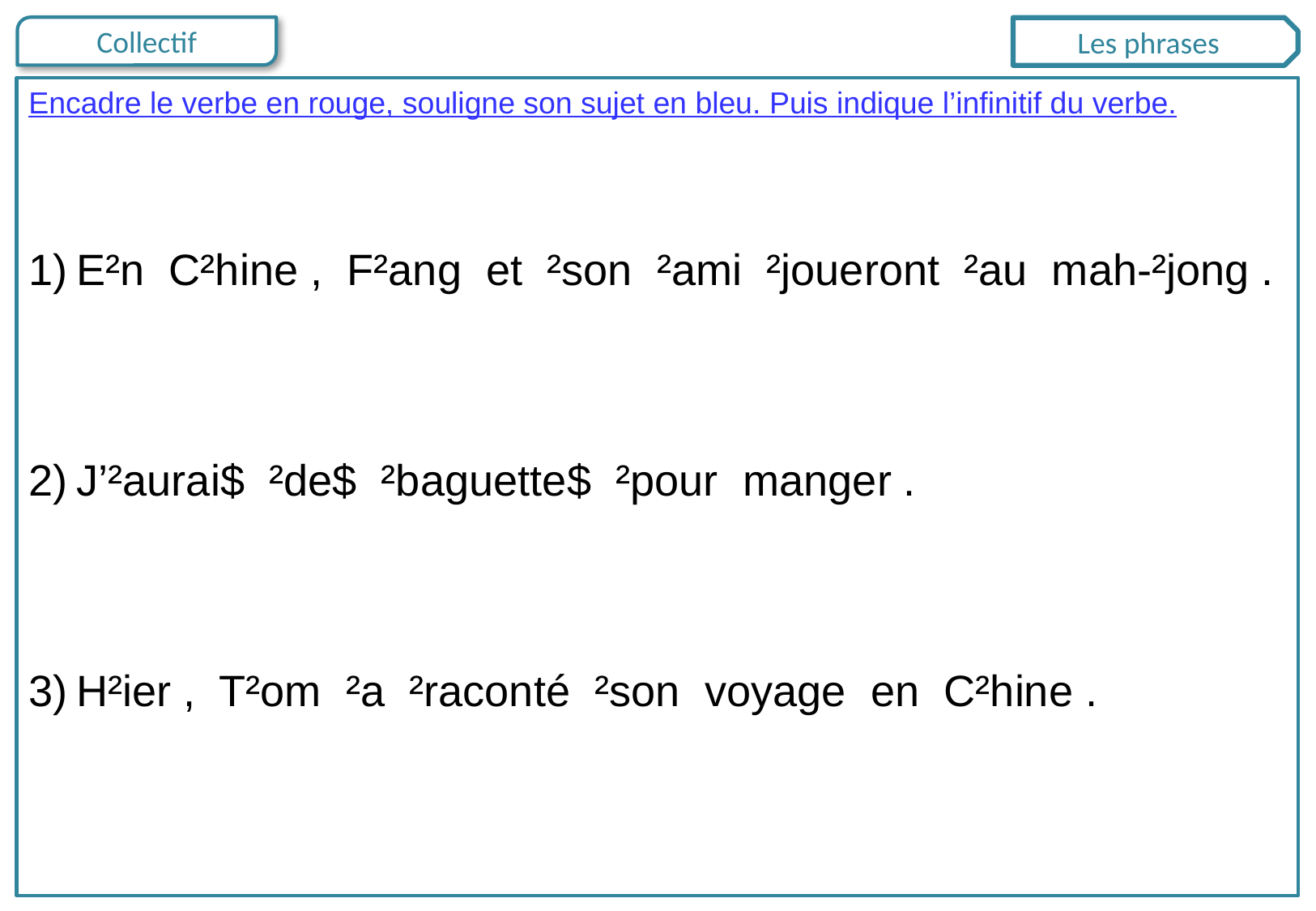

Les phrases
Encadre le verbe en rouge, souligne son sujet en bleu. Puis indique l’infinitif du verbe.
E²n  C²hine ,  F²ang  et  ²son  ²ami  ²joueront  ²au  mah-²jong .
J’²aurai$  ²de$  ²baguette$  ²pour  manger .
H²ier ,  T²om  ²a  ²raconté  ²son  voyage  en  C²hine .